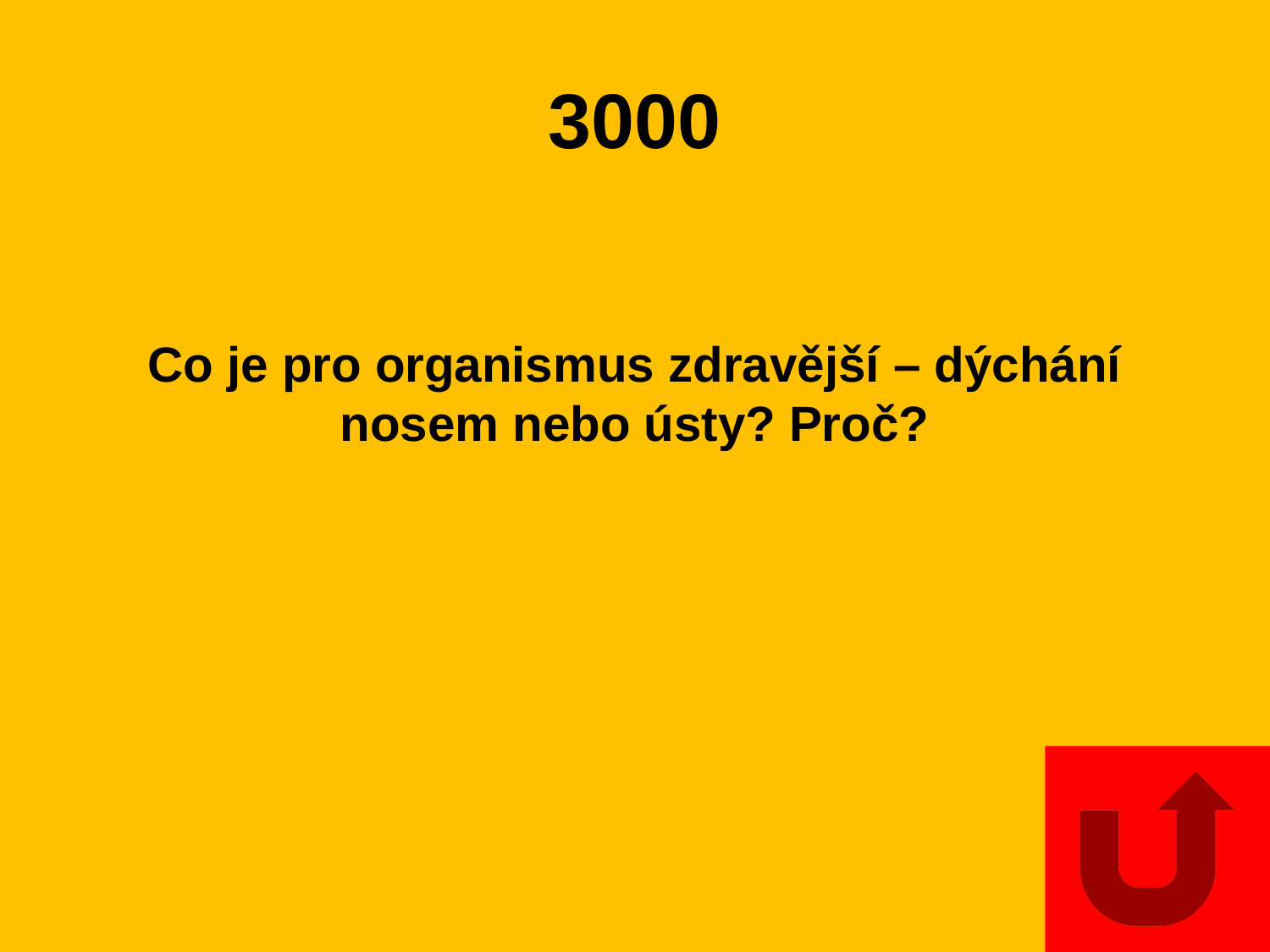

# 3000
Co je pro organismus zdravější – dýchání nosem nebo ústy? Proč?